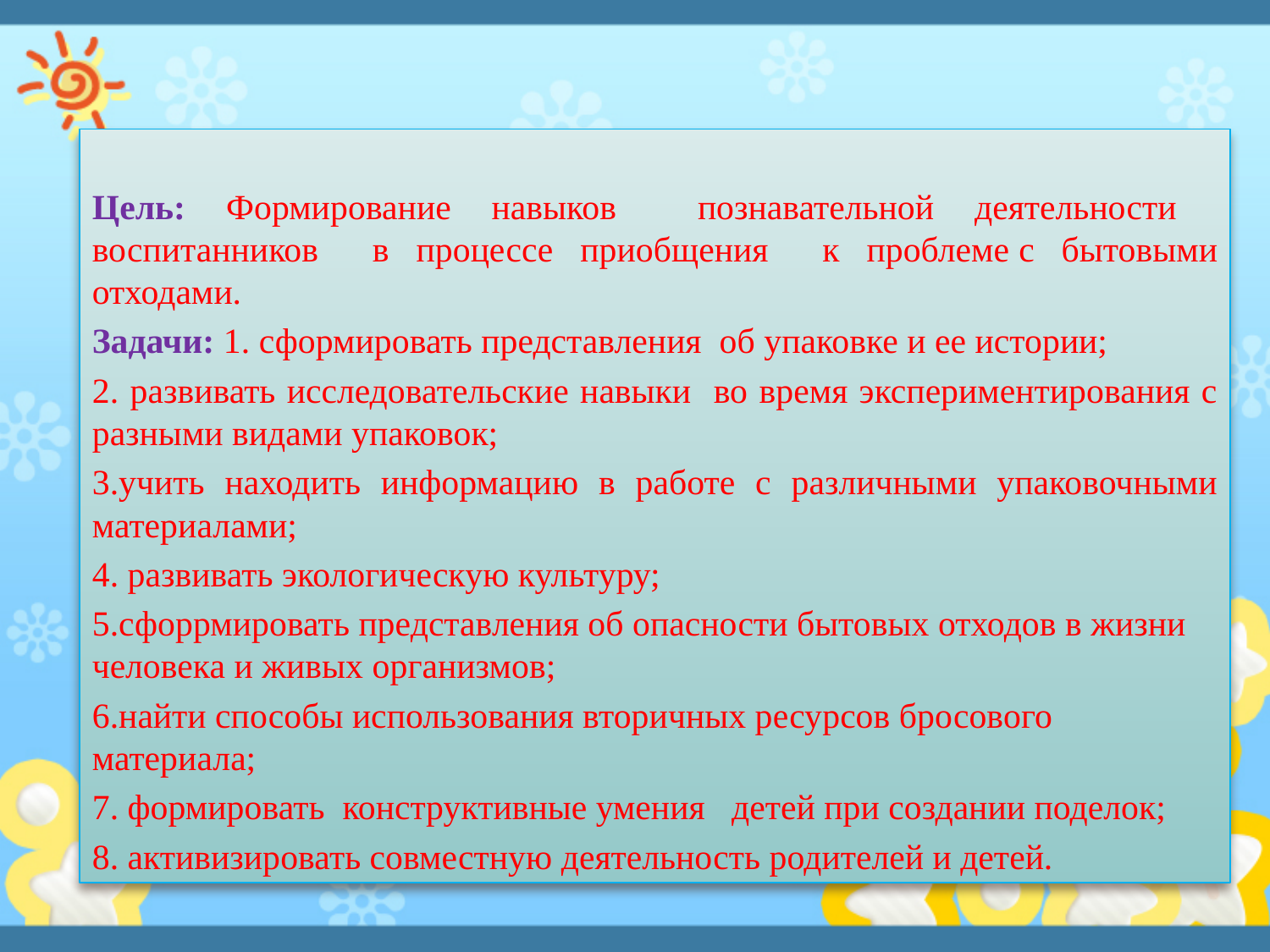

Цель: Формирование навыков  познавательной деятельности  воспитанников  в процессе приобщения  к проблеме с бытовыми отходами.
Задачи: 1. сформировать представления  об упаковке и ее истории;
2. развивать исследовательские навыки  во время экспериментирования с разными видами упаковок;
3.учить находить информацию в работе с различными упаковочными материалами;
4. развивать экологическую культуру;
5.сфоррмировать представления об опасности бытовых отходов в жизни человека и живых организмов;
6.найти способы использования вторичных ресурсов бросового материала;
7. формировать  конструктивные умения   детей при создании поделок;
8. активизировать совместную деятельность родителей и детей.